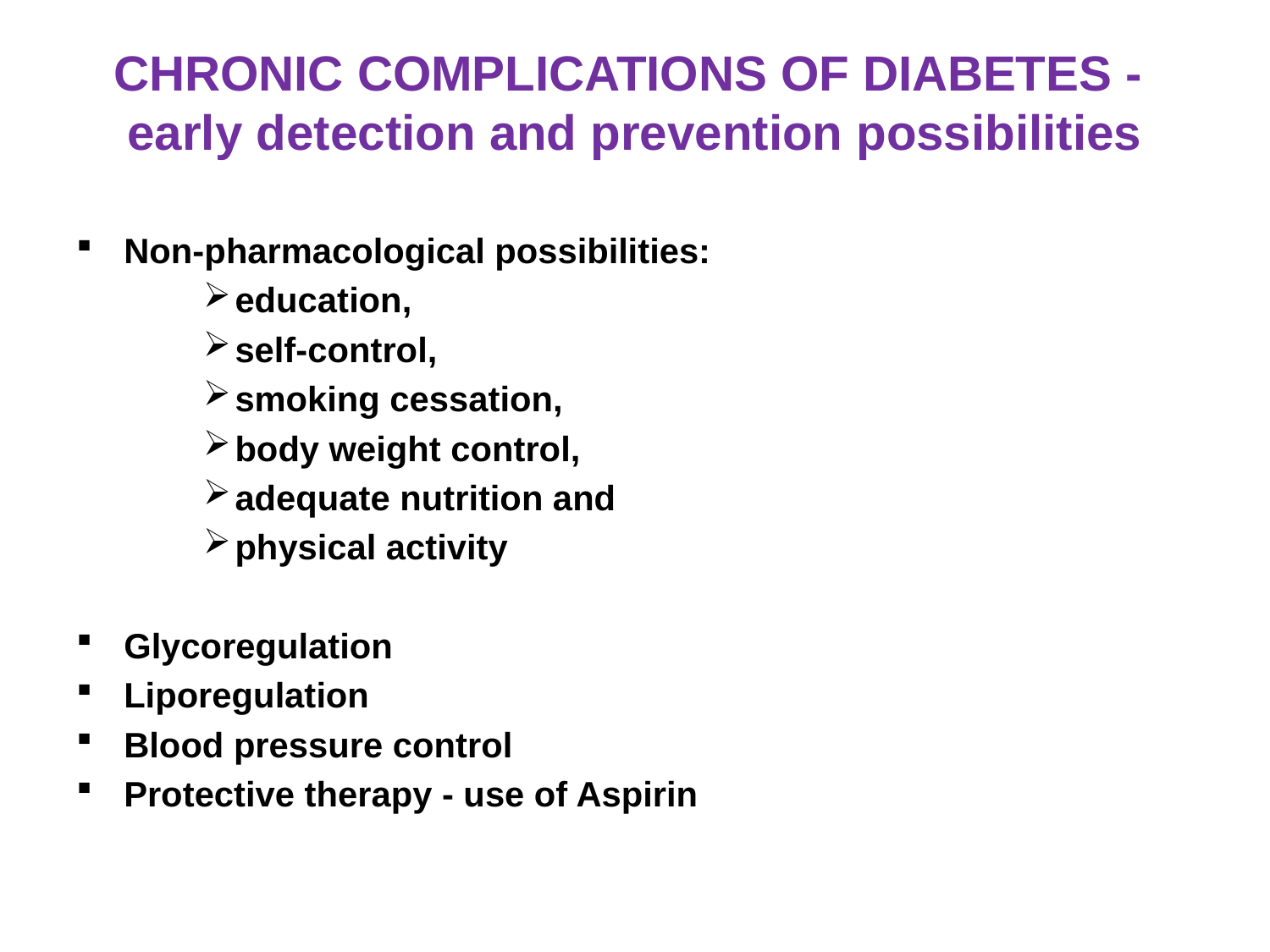

# CHRONIC COMPLICATIONS OF DIABETES - early detection and prevention possibilities
Non-pharmacological possibilities:
education,
self-control,
smoking cessation,
body weight control,
adequate nutrition and
physical activity

Glycoregulation
Liporegulation
Blood pressure control
Protective therapy - use of Aspirin